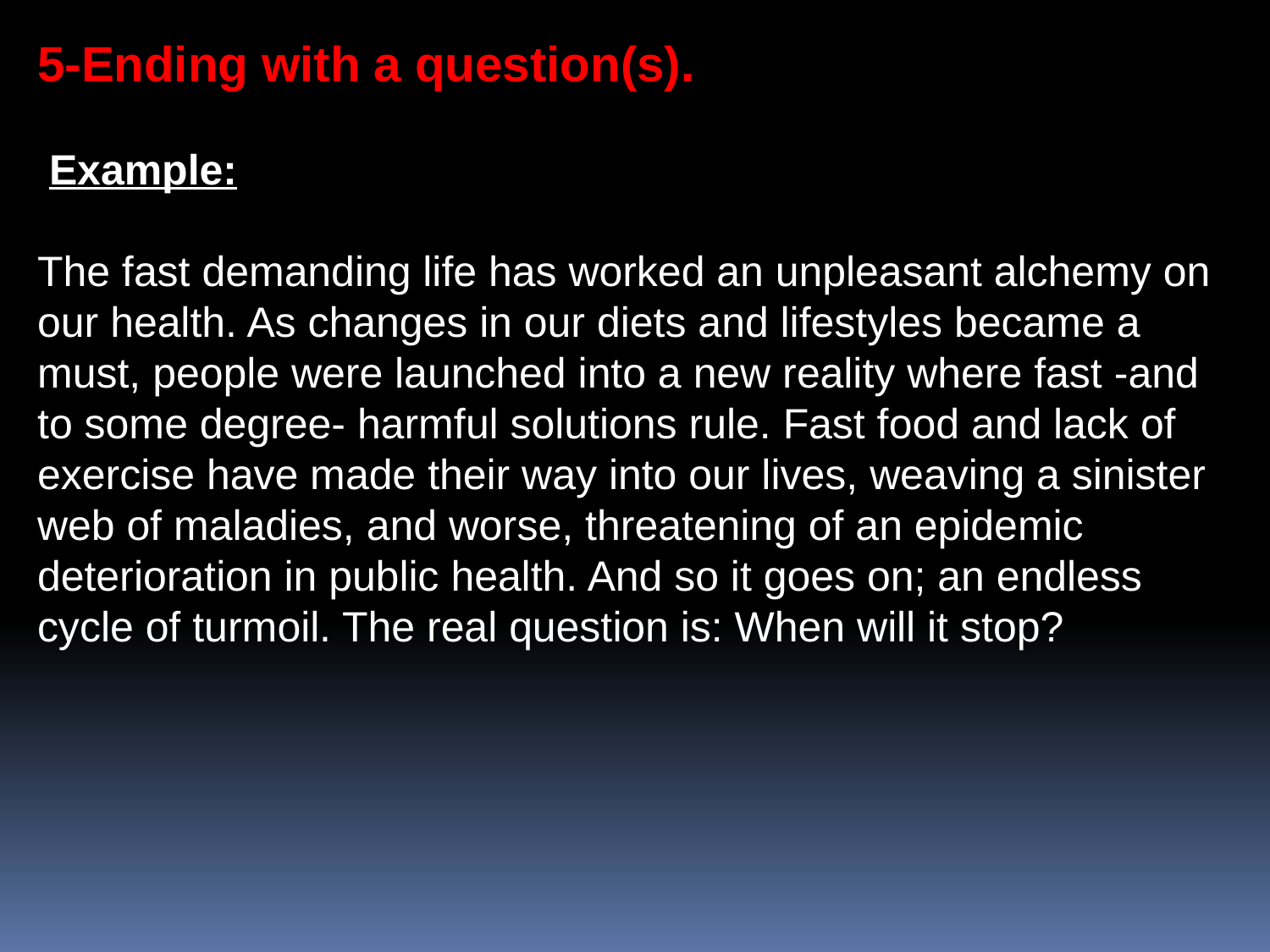

5-Ending with a question(s).

 Example:

The fast demanding life has worked an unpleasant alchemy on our health. As changes in our diets and lifestyles became a must, people were launched into a new reality where fast -and to some degree- harmful solutions rule. Fast food and lack of exercise have made their way into our lives, weaving a sinister web of maladies, and worse, threatening of an epidemic deterioration in public health. And so it goes on; an endless cycle of turmoil. The real question is: When will it stop?